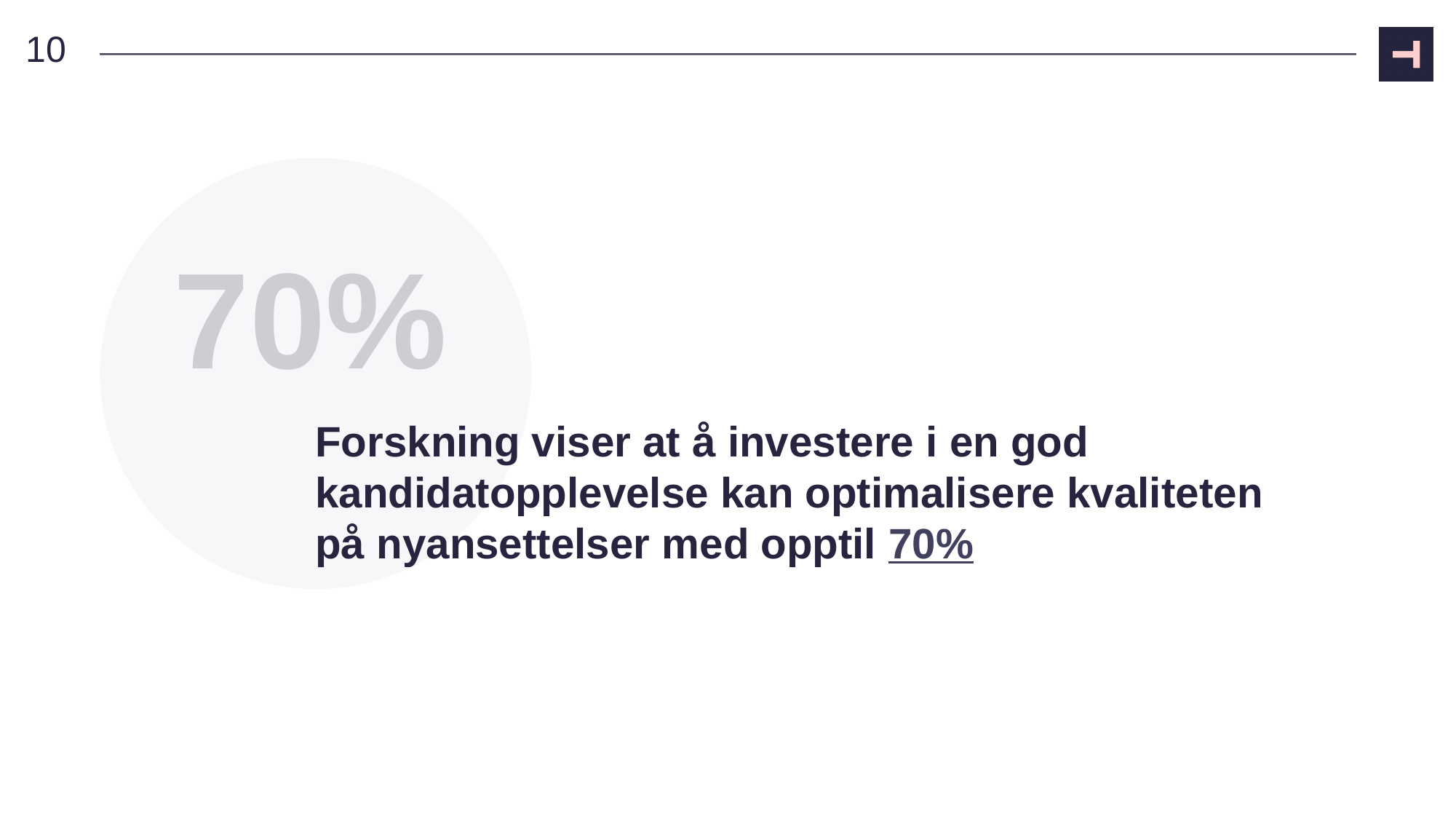

10

70%
# Forskning viser at å investere i en god kandidatopplevelse kan optimalisere kvaliteten på nyansettelser med opptil 70%